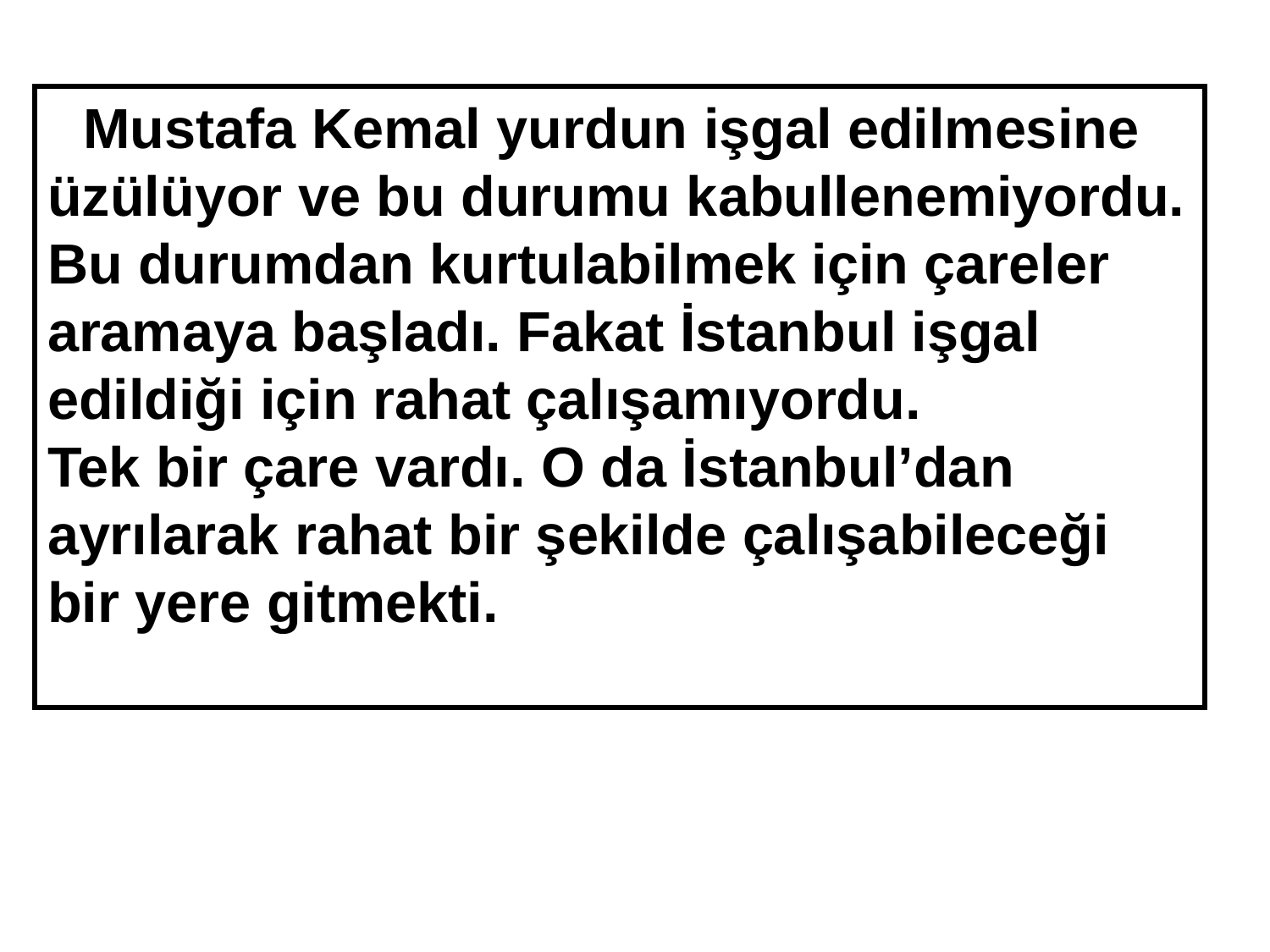

Mustafa Kemal yurdun işgal edilmesine üzülüyor ve bu durumu kabullenemiyordu. Bu durumdan kurtulabilmek için çareler
aramaya başladı. Fakat İstanbul işgal
edildiği için rahat çalışamıyordu.
Tek bir çare vardı. O da İstanbul’dan
ayrılarak rahat bir şekilde çalışabileceği
bir yere gitmekti.